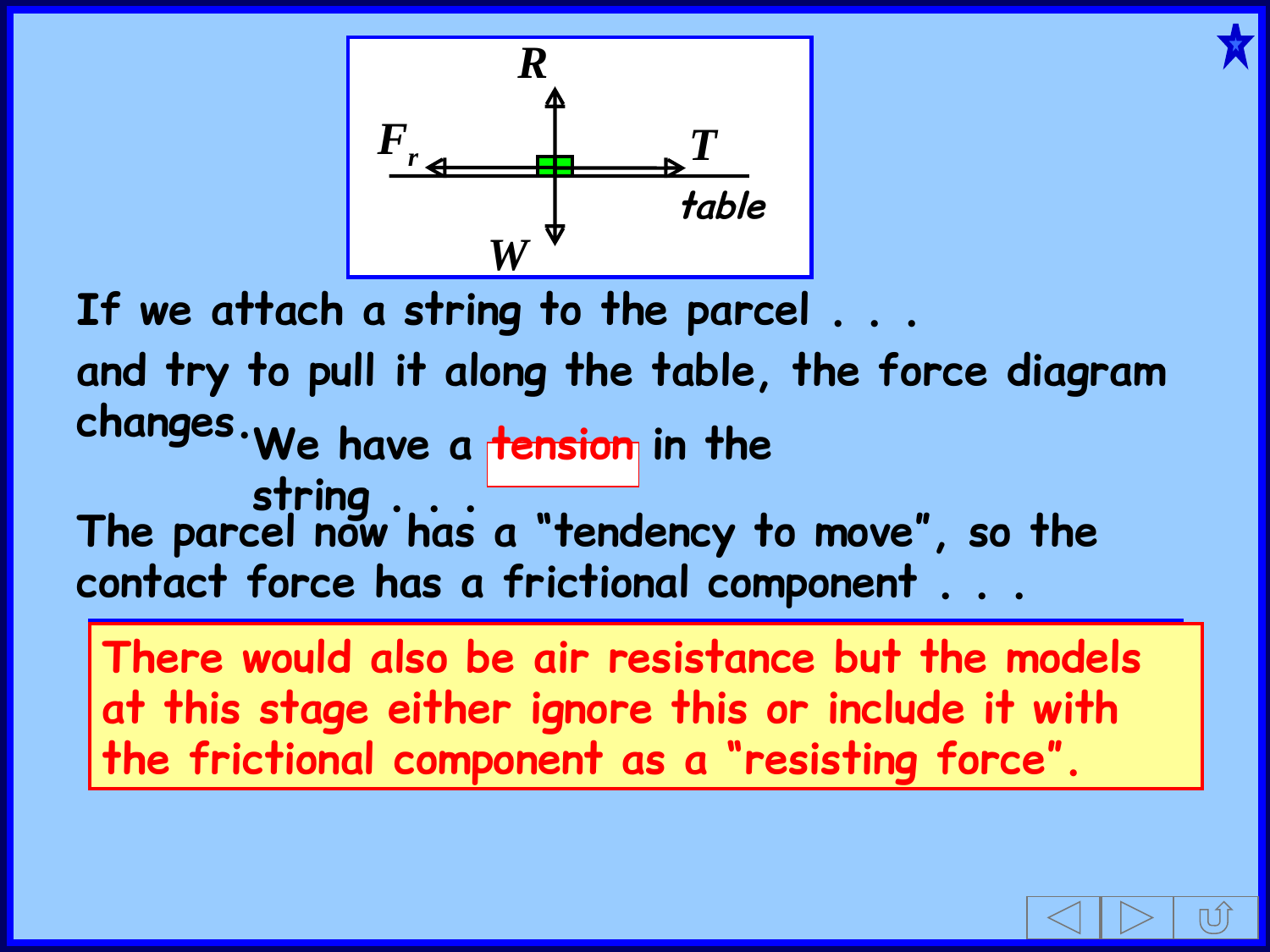

R

W

Fr
T

table
If we attach a string to the parcel . . .
and try to pull it along the table, the force diagram changes.
We have a tension in the string . . .

The parcel now has a “tendency to move”, so the contact force has a frictional component . . .
We could replace R and Fr by the total contact force but we don’t know its exact direction.
There would also be air resistance but the models at this stage either ignore this or include it with the frictional component as a “resisting force”.